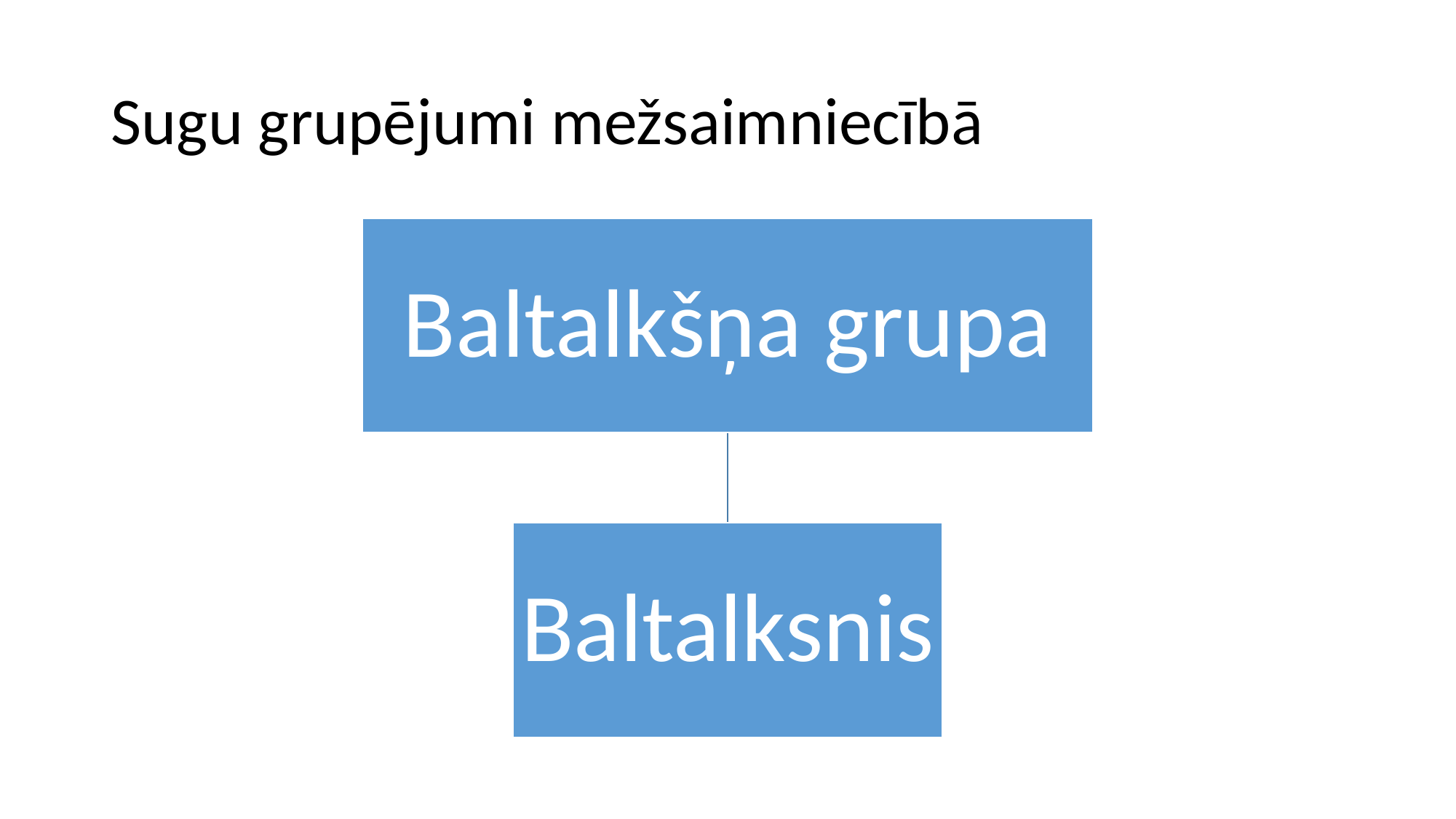

# Sugu grupējumi mežsaimniecībā
Baltalkšņa grupa
Baltalksnis